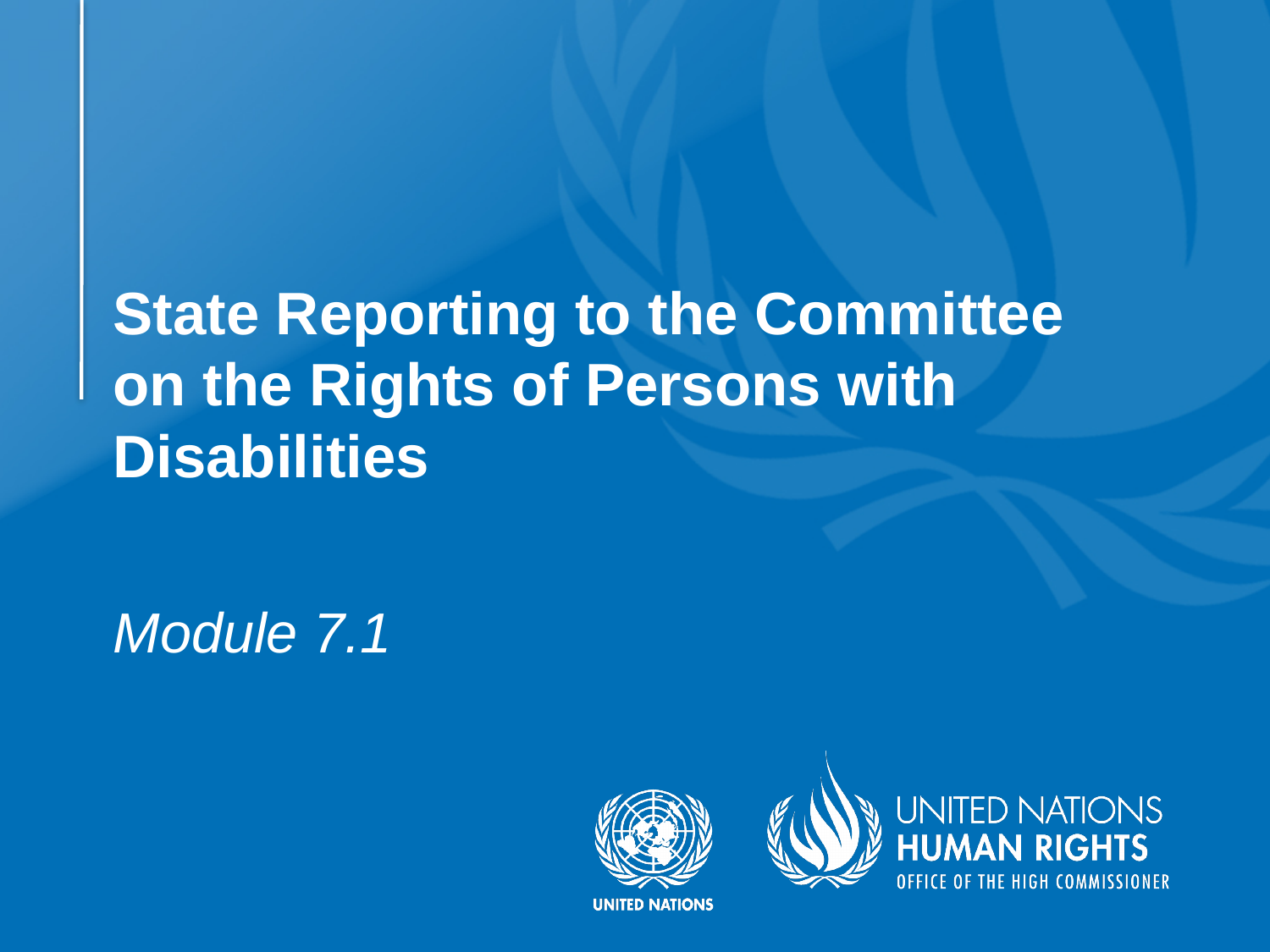

# State Reporting to the Committee on the Rights of Persons with Disabilities
Module 7.1